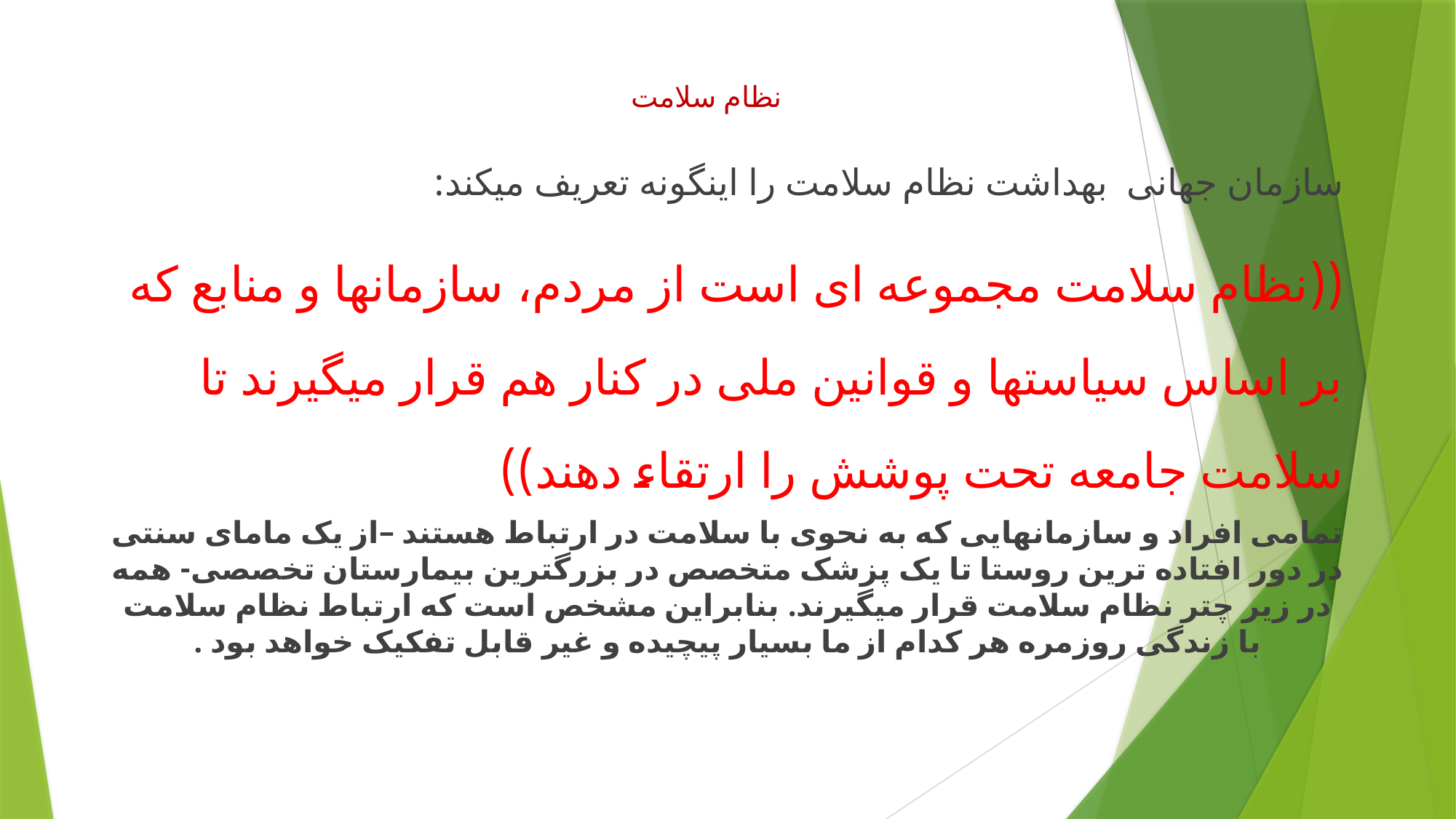

# نظام سلامت
سازمان جهانی  بهداشت نظام سلامت را اینگونه تعریف میکند:
((نظام سلامت مجموعه ای است از مردم، سازمانها و منابع که بر اساس سیاستها و قوانین ملی در کنار هم قرار میگیرند تا سلامت جامعه تحت پوشش را ارتقاء دهند))
تمامی افراد و سازمانهایی که به نحوی با سلامت در ارتباط هستند –از یک مامای سنتی در دور افتاده ترین روستا تا یک پزشک متخصص در بزرگترین بیمارستان تخصصی- همه در زیر چتر نظام سلامت قرار میگیرند. بنابراین مشخص است که ارتباط نظام سلامت با زندگی روزمره هر کدام از ما بسیار پیچیده و غیر قابل تفکیک خواهد بود .